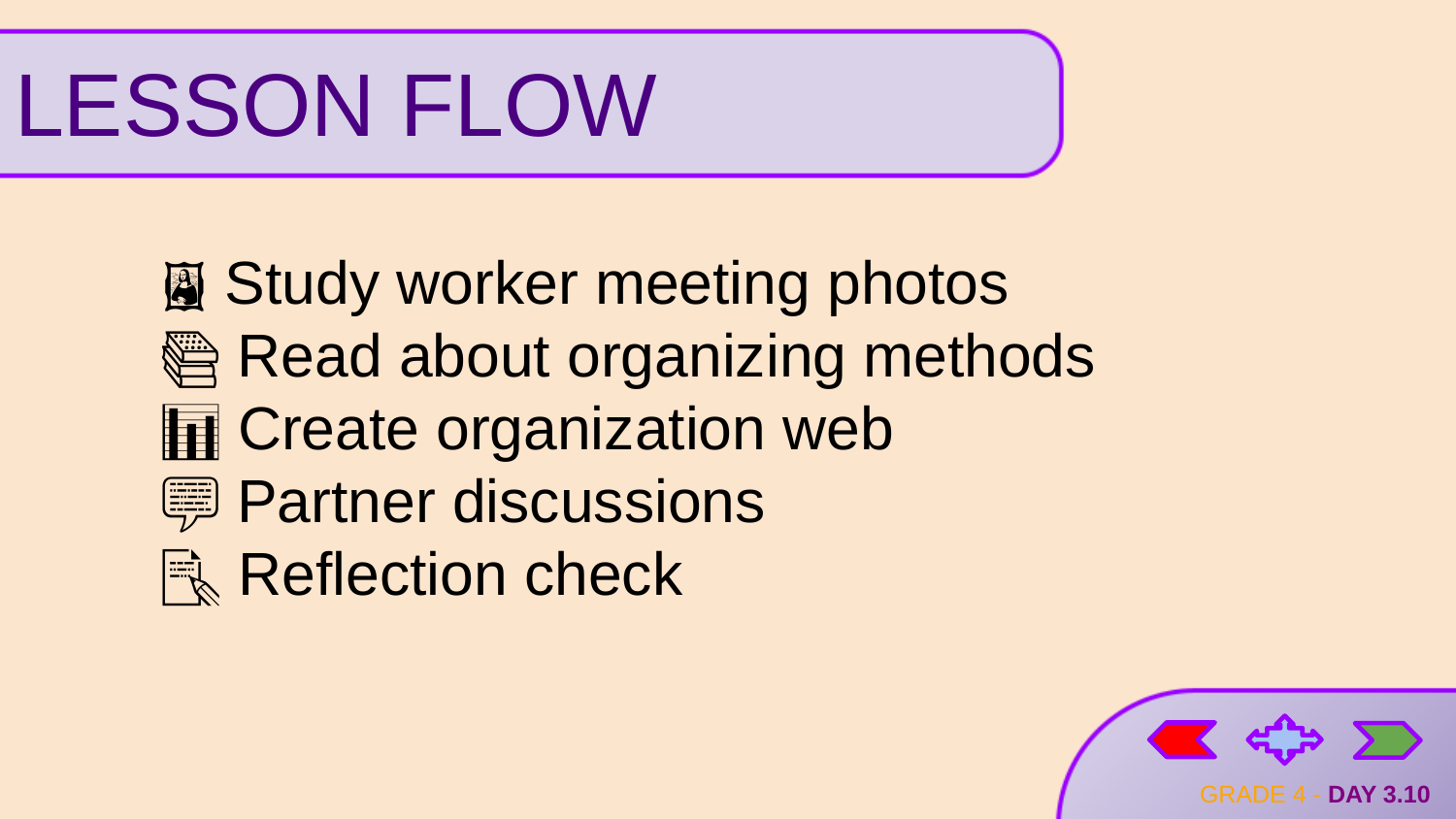

# LESSON FLOW

🖼️ Study worker meeting photos
📚 Read about organizing methods
📊 Create organization web
💬 Partner discussions
📝 Reflection check

GRADE 4 - DAY 3.10